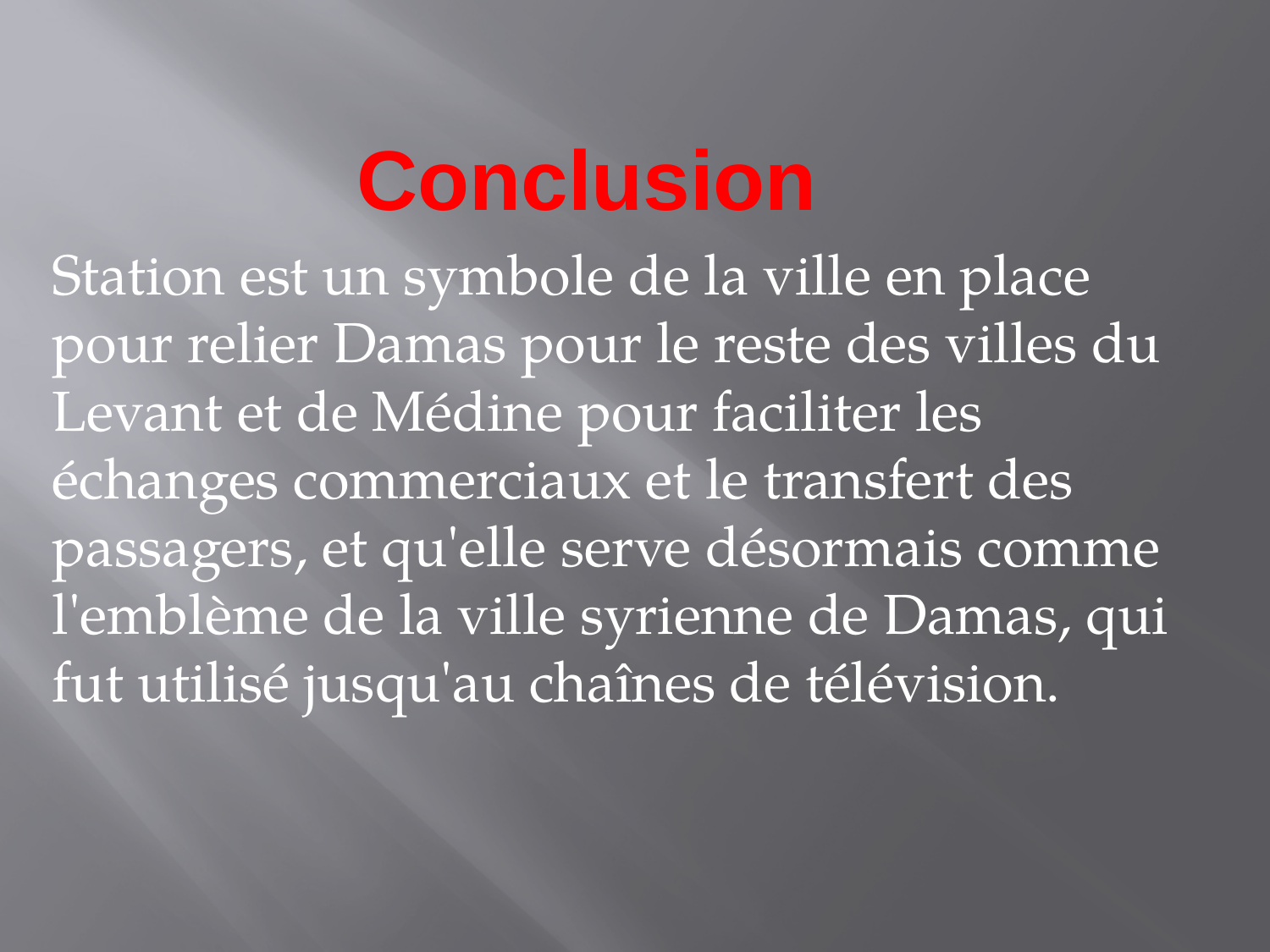

Station est un symbole de la ville en place pour relier Damas pour le reste des villes du Levant et de Médine pour faciliter les échanges commerciaux et le transfert des passagers, et qu'elle serve désormais comme l'emblème de la ville syrienne de Damas, qui fut utilisé jusqu'au chaînes de télévision.
Conclusion